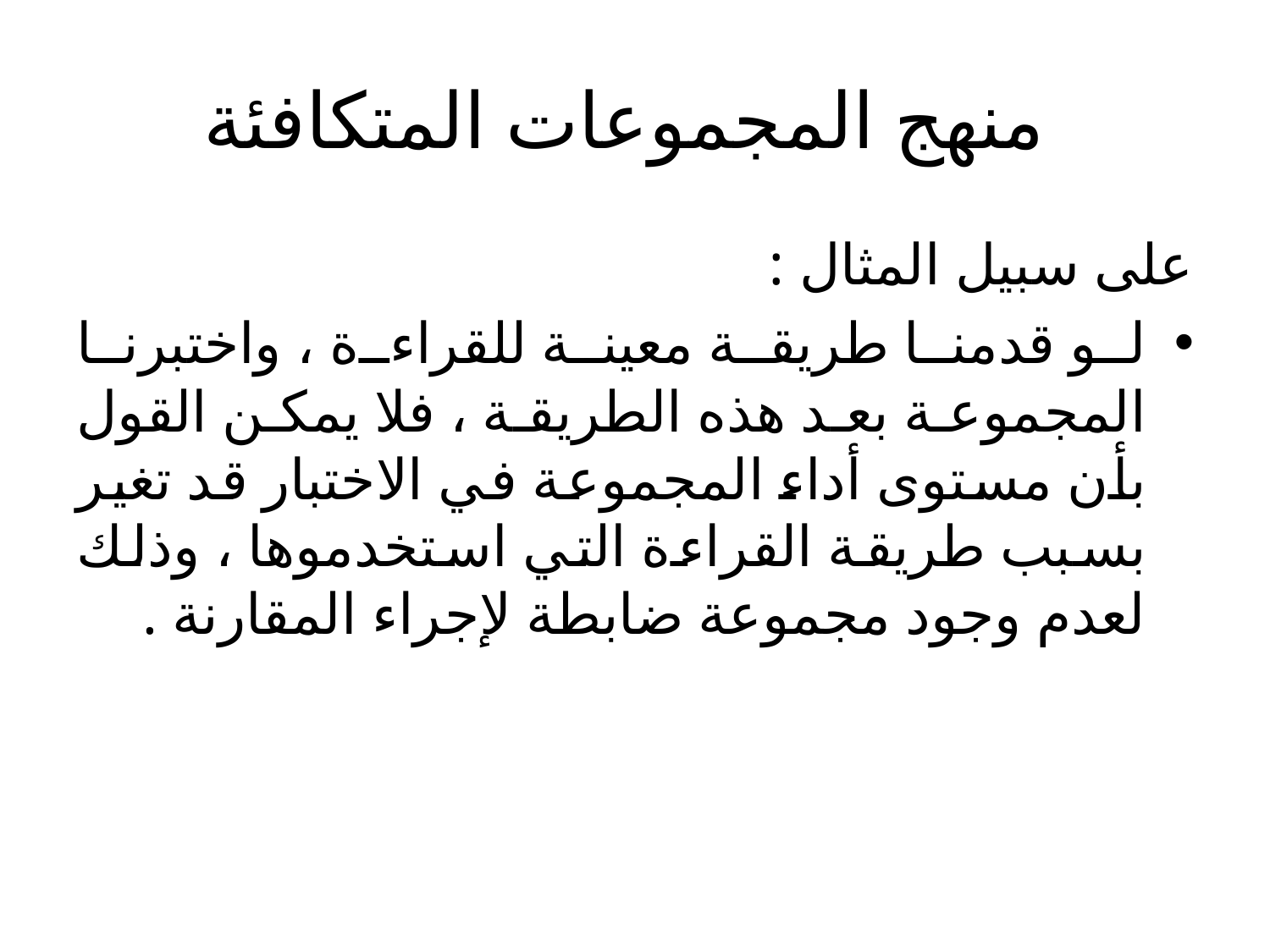

# منهج المجموعات المتكافئة
على سبيل المثال :
لو قدمنا طريقة معينة للقراءة ، واختبرنا المجموعة بعد هذه الطريقة ، فلا يمكن القول بأن مستوى أداء المجموعة في الاختبار قد تغير بسبب طريقة القراءة التي استخدموها ، وذلك لعدم وجود مجموعة ضابطة لإجراء المقارنة .